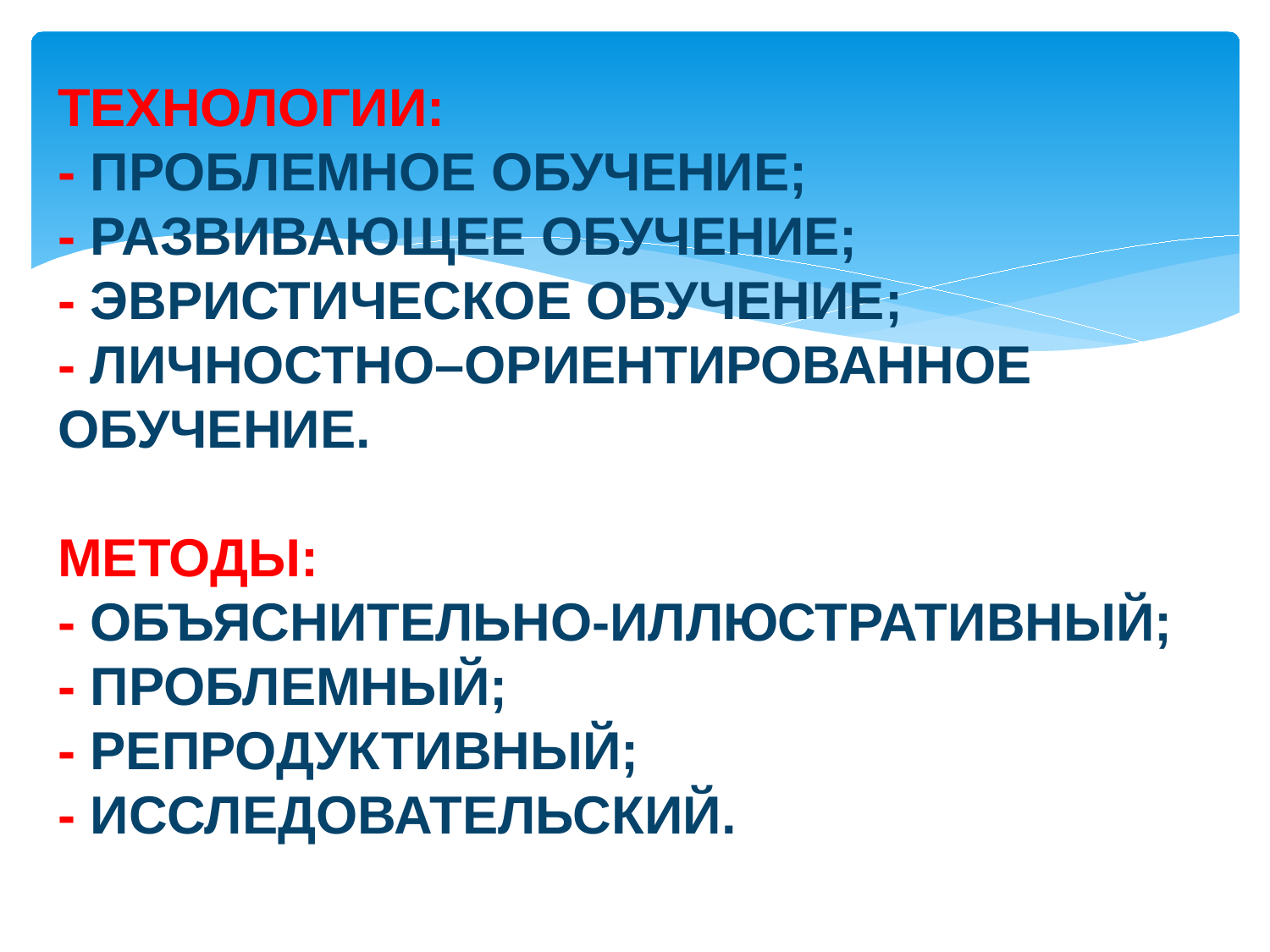

# ТЕХНОЛОГИИ: - ПРОБЛЕМНОЕ ОБУЧЕНИЕ; - РАЗВИВАЮЩЕЕ ОБУЧЕНИЕ; - ЭВРИСТИЧЕСКОЕ ОБУЧЕНИЕ; - ЛИЧНОСТНО–ОРИЕНТИРОВАННОЕ ОБУЧЕНИЕ. МЕТОДЫ: - ОБЪЯСНИТЕЛЬНО-ИЛЛЮСТРАТИВНЫЙ; - ПРОБЛЕМНЫЙ; - РЕПРОДУКТИВНЫЙ; - ИССЛЕДОВАТЕЛЬСКИЙ.